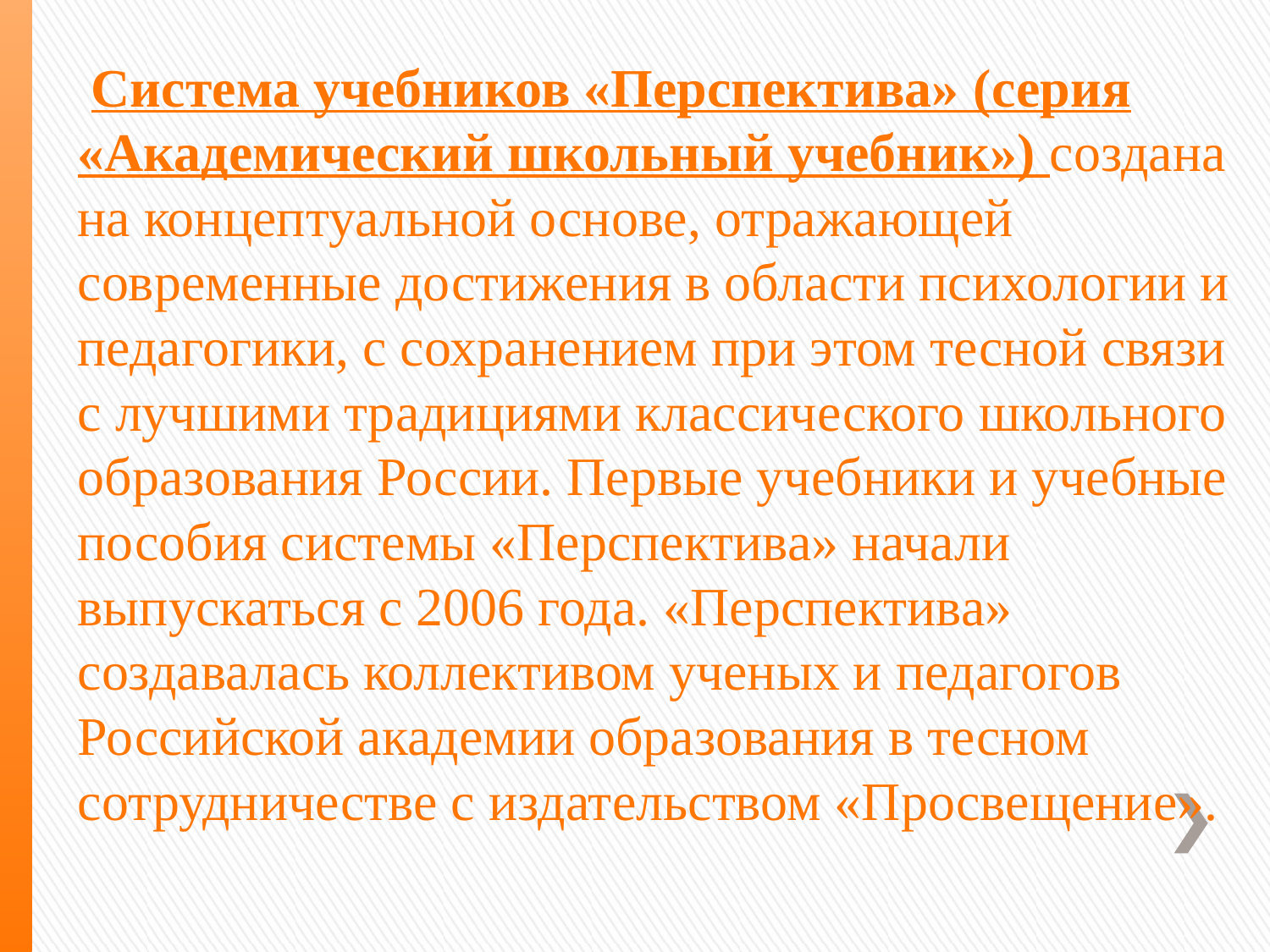

Система учебников «Перспектива» (серия «Академический школьный учебник») создана на концептуальной основе, отражающей современные достижения в области психологии и педагогики, с сохранением при этом тесной связи с лучшими традициями классического школьного образования России. Первые учебники и учебные пособия системы «Перспектива» начали выпускаться с 2006 года. «Перспектива» создавалась коллективом ученых и педагогов Российской академии образования в тесном сотрудничестве с издательством «Просвещение».